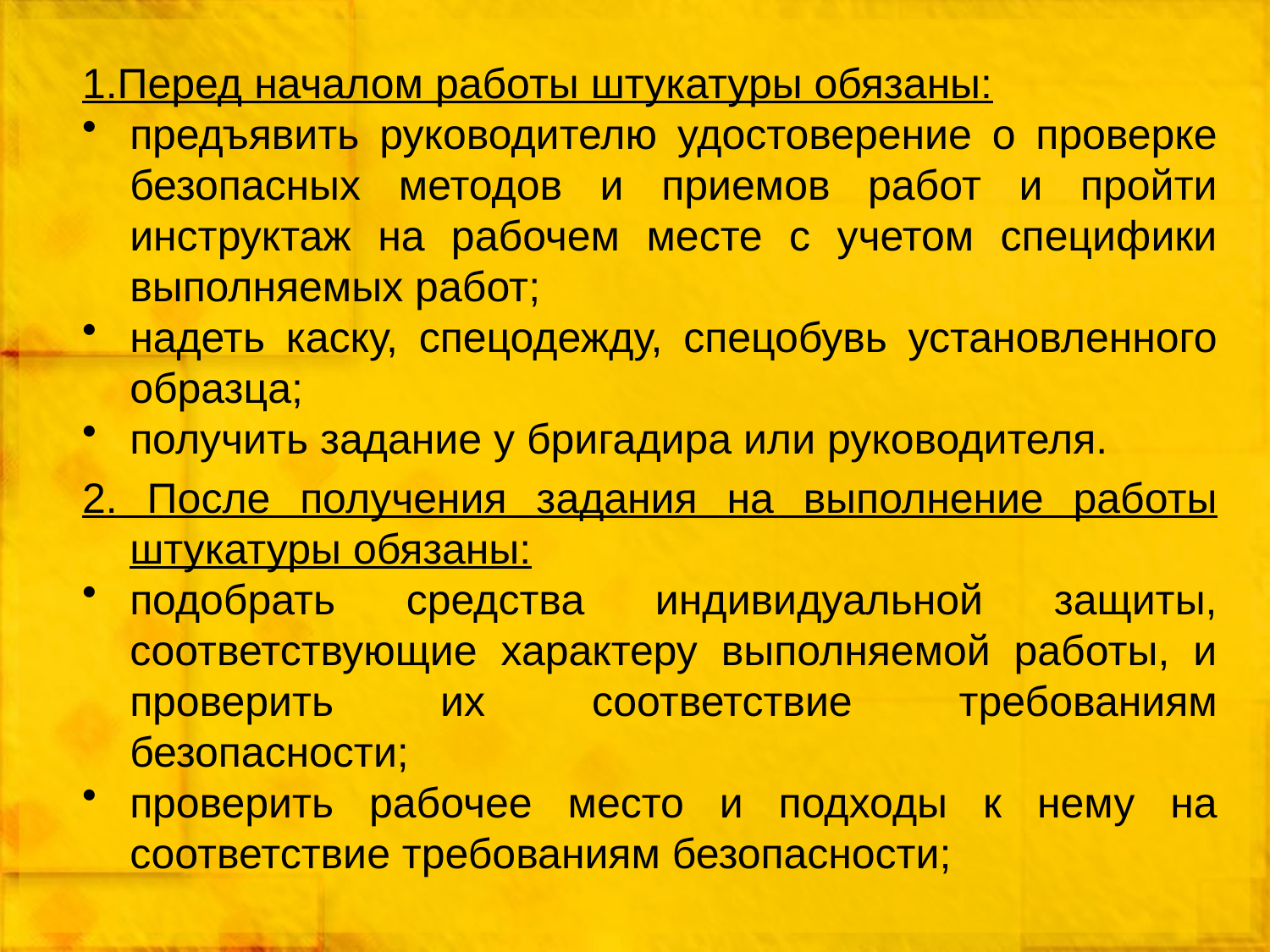

1.Перед началом работы штукатуры обязаны:
предъявить руководителю удостоверение о проверке безопасных методов и приемов работ и пройти инструктаж на рабочем месте с учетом специфики выполняемых работ;
надеть каску, спецодежду, спецобувь установленного образца;
получить задание у бригадира или руководителя.
2. После получения задания на выполнение работы штукатуры обязаны:
подобрать средства индивидуальной защиты, соответствующие характеру выполняемой работы, и проверить их соответствие требованиям безопасности;
проверить рабочее место и подходы к нему на соответствие требованиям безопасности;